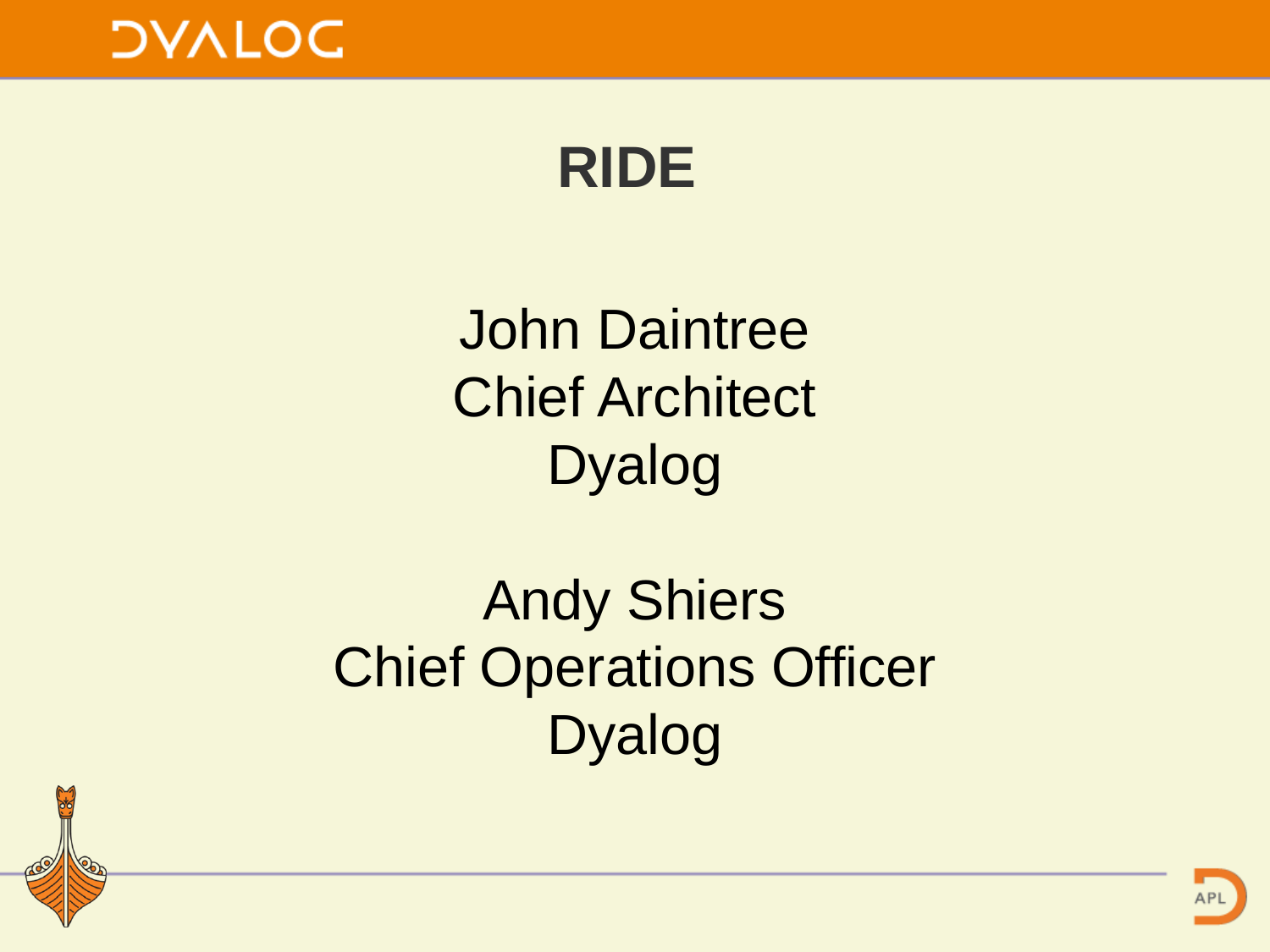

# RIDE
John Daintree
Chief Architect
Dyalog

Andy Shiers
Chief Operations Officer
Dyalog